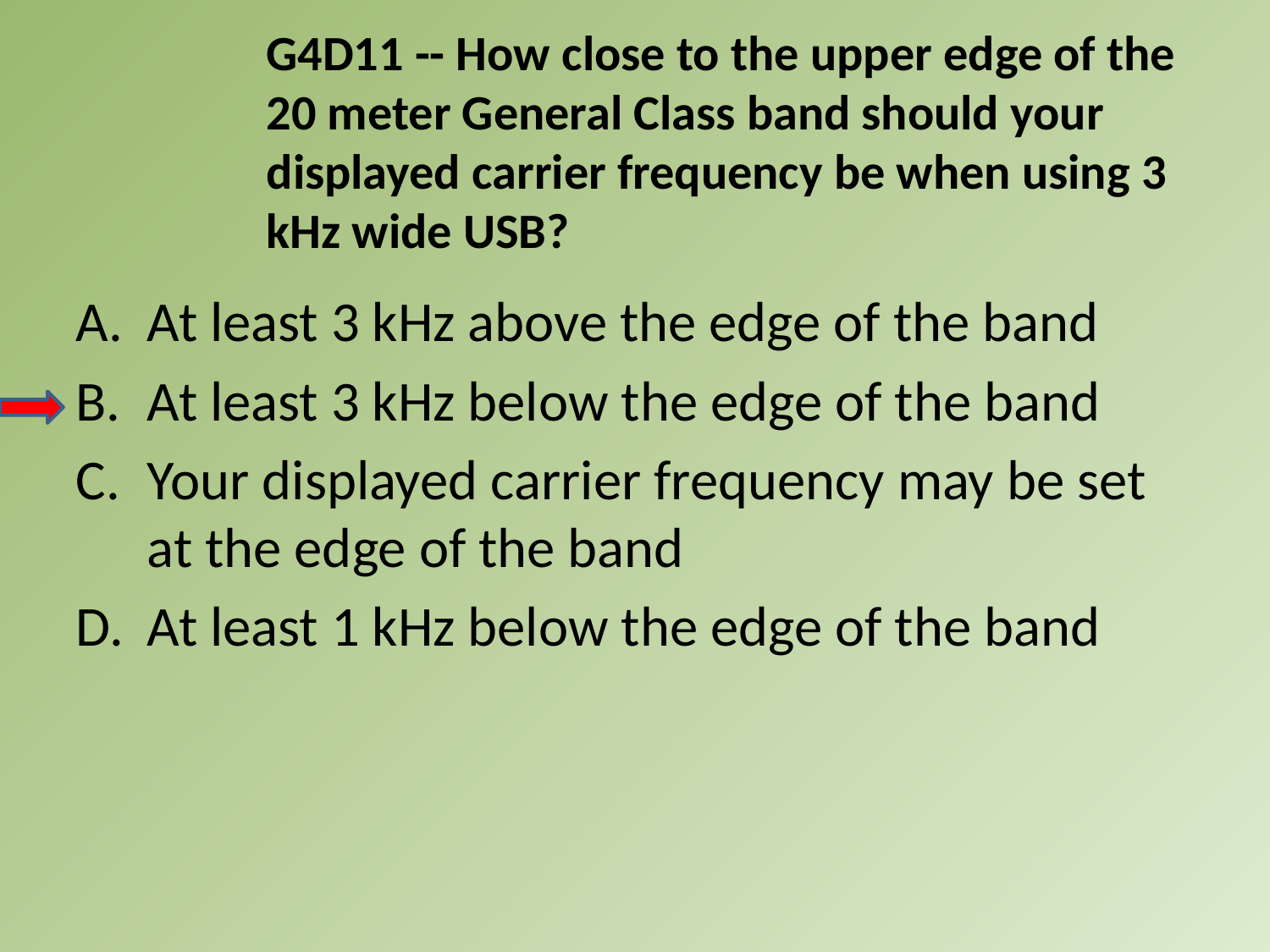

G4D11 -- How close to the upper edge of the 20 meter General Class band should your displayed carrier frequency be when using 3 kHz wide USB?
A.	At least 3 kHz above the edge of the band
B.	At least 3 kHz below the edge of the band
C.	Your displayed carrier frequency may be set at the edge of the band
D.	At least 1 kHz below the edge of the band